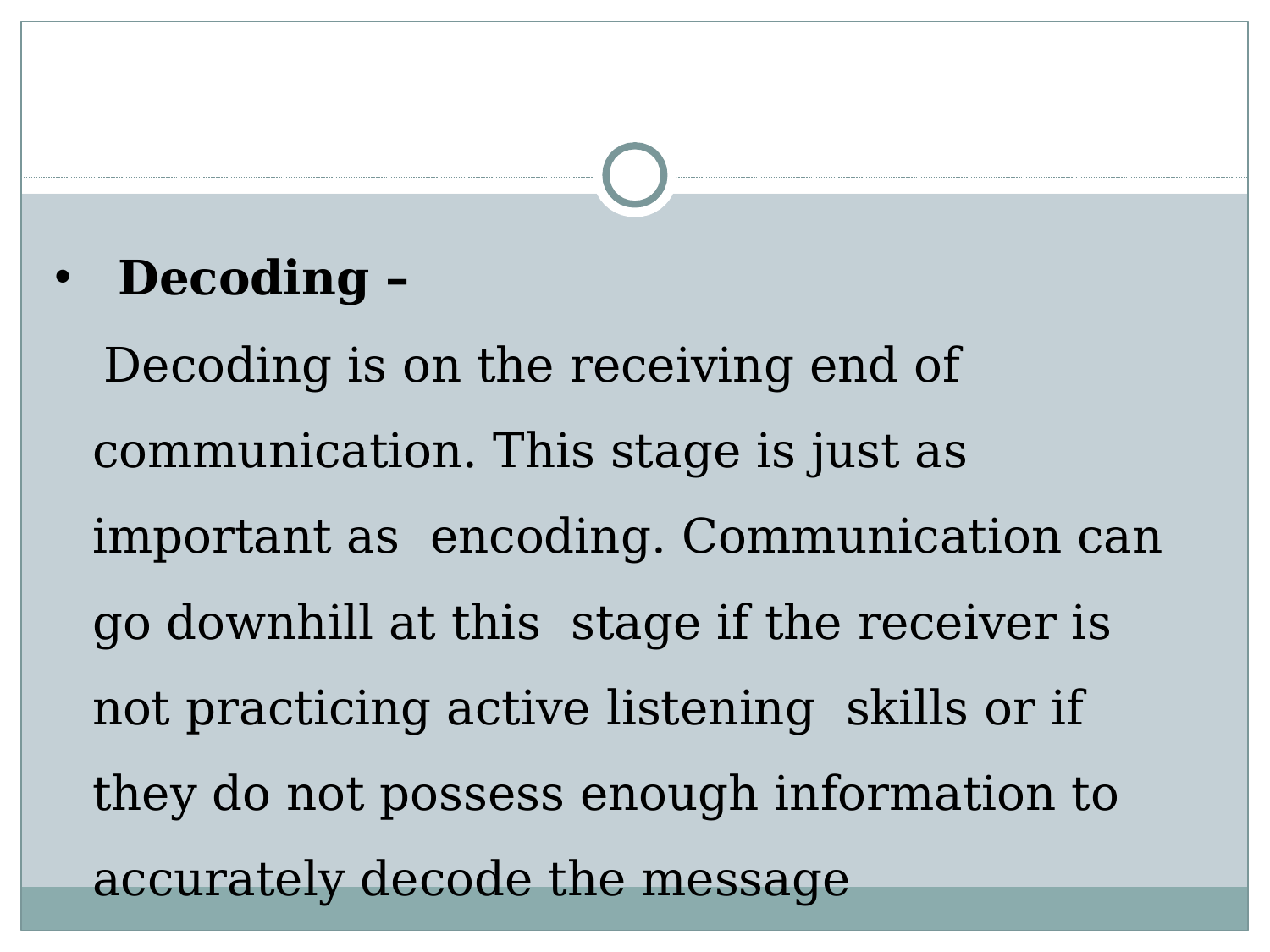

Decoding –
   Decoding is on the receiving end of  communication. This stage is just as important as  encoding. Communication can go downhill at this  stage if the receiver is not practicing active listening  skills or if they do not possess enough information to  accurately decode the message